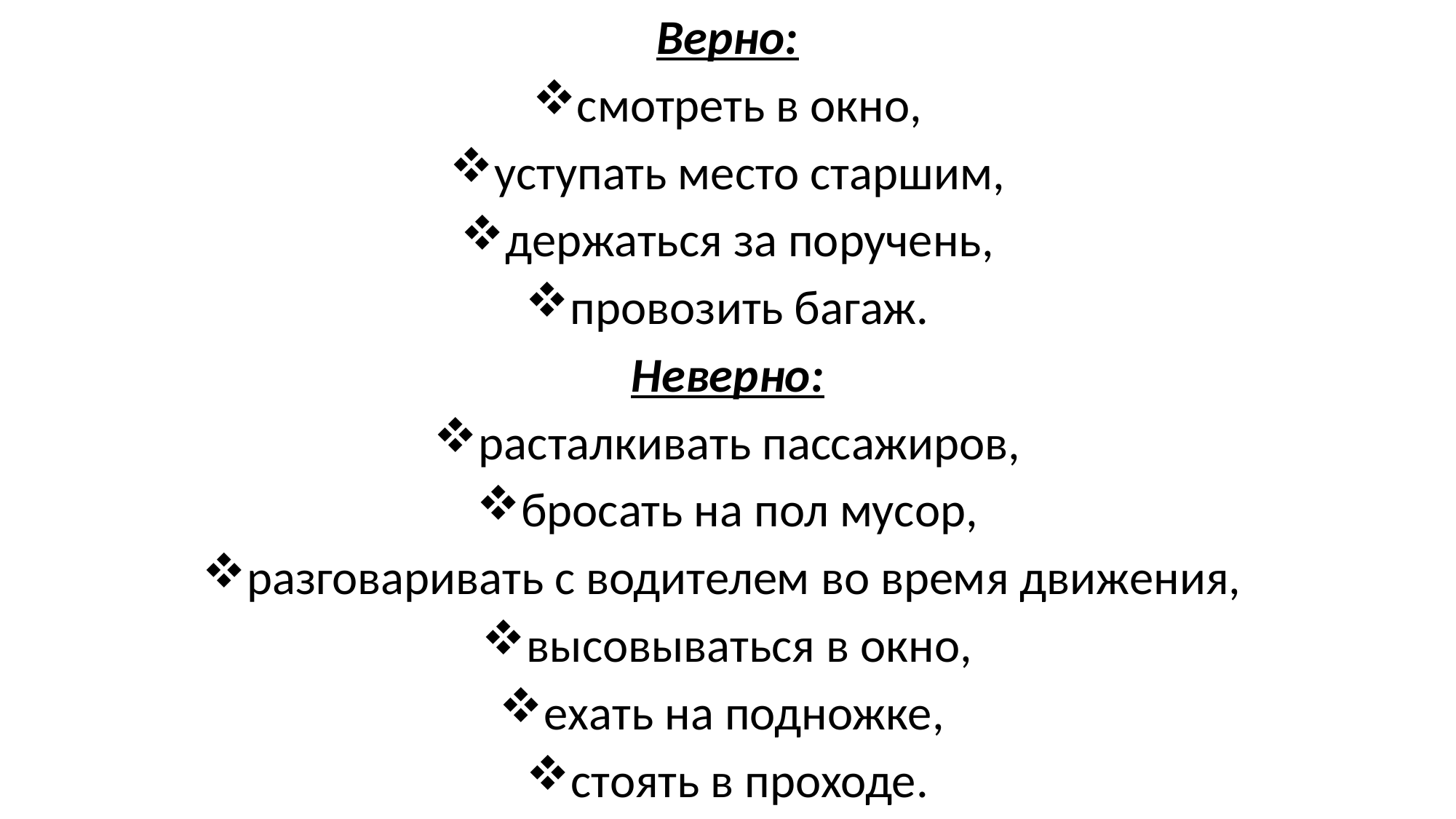

Верно:
смотреть в окно,
уступать место старшим,
держаться за поручень,
провозить багаж.
Неверно:
расталкивать пассажиров,
бросать на пол мусор,
разговаривать с водителем во время движения,
высовываться в окно,
ехать на подножке,
стоять в проходе.